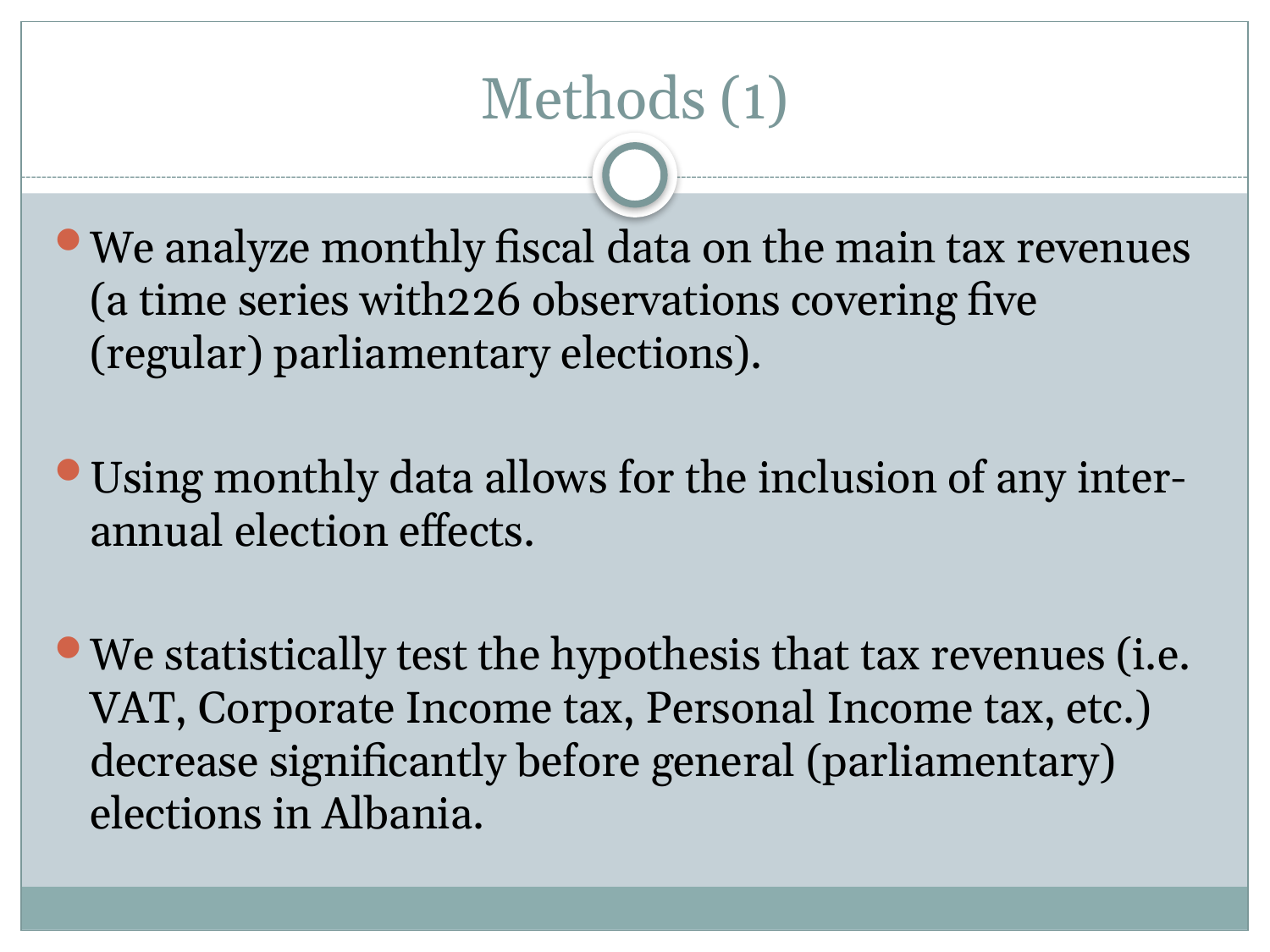

# Methods (1)
We analyze monthly fiscal data on the main tax revenues (a time series with226 observations covering five (regular) parliamentary elections).

Using monthly data allows for the inclusion of any inter-annual election effects.

We statistically test the hypothesis that tax revenues (i.e. VAT, Corporate Income tax, Personal Income tax, etc.) decrease significantly before general (parliamentary) elections in Albania.